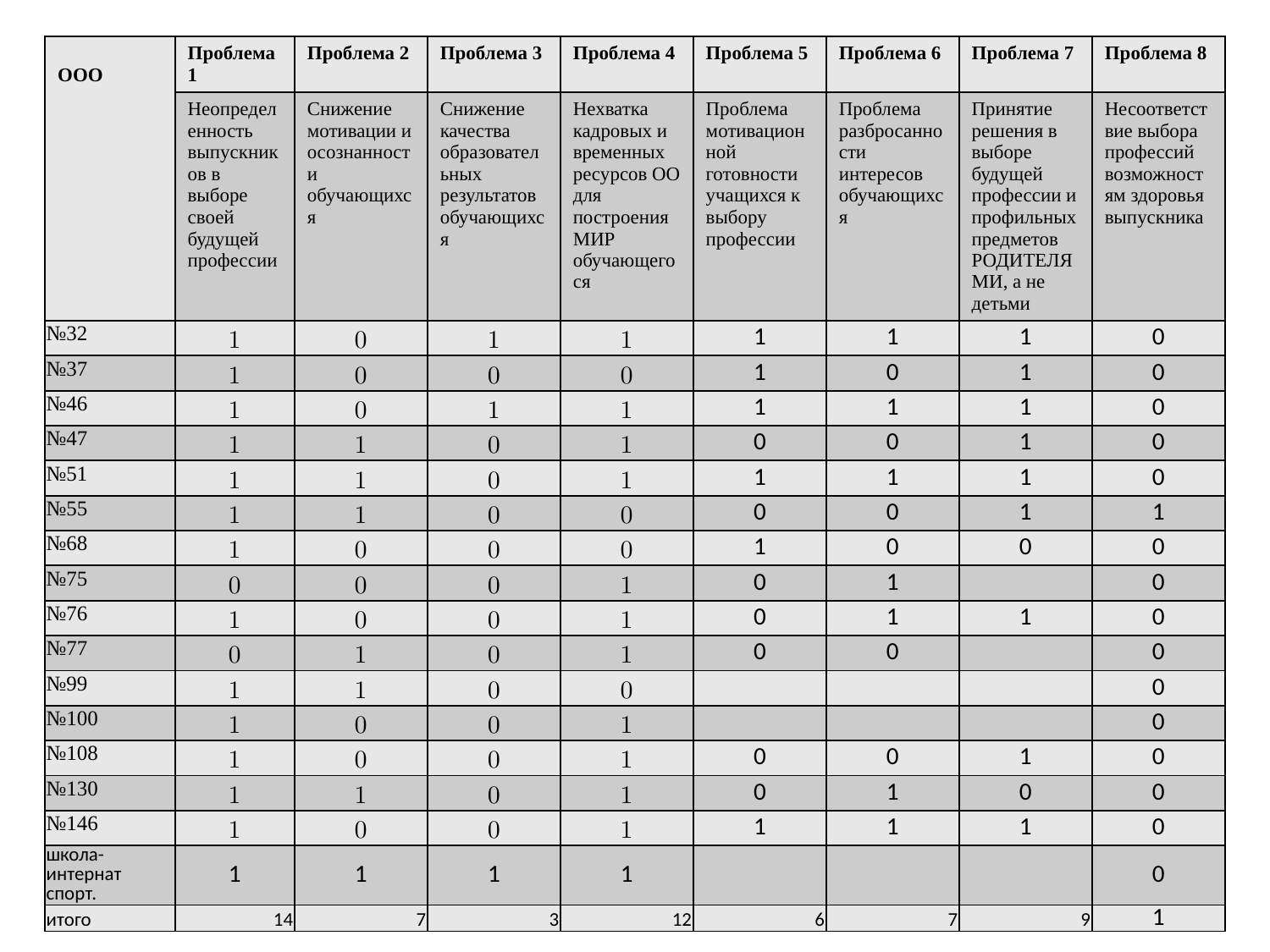

| ООО | Проблема 1 | Проблема 2 | Проблема 3 | Проблема 4 | Проблема 5 | Проблема 6 | Проблема 7 | Проблема 8 |
| --- | --- | --- | --- | --- | --- | --- | --- | --- |
|  | Неопределенность выпускников в выборе своей будущей профессии | Снижение мотивации и осознанности обучающихся | Снижение качества образовательных результатов обучающихся | Нехватка кадровых и временных ресурсов ОО для построения МИР обучающегося | Проблема мотивационной готовности учащихся к выбору профессии | Проблема разбросанности интересов обучающихся | Принятие решения в выборе будущей профессии и профильных предметов РОДИТЕЛЯМИ, а не детьми | Несоответствие выбора профессий возможностям здоровья выпускника |
| №32 | 1 | 0 | 1 | 1 | 1 | 1 | 1 | 0 |
| №37 | 1 | 0 | 0 | 0 | 1 | 0 | 1 | 0 |
| №46 | 1 | 0 | 1 | 1 | 1 | 1 | 1 | 0 |
| №47 | 1 | 1 | 0 | 1 | 0 | 0 | 1 | 0 |
| №51 | 1 | 1 | 0 | 1 | 1 | 1 | 1 | 0 |
| №55 | 1 | 1 | 0 | 0 | 0 | 0 | 1 | 1 |
| №68 | 1 | 0 | 0 | 0 | 1 | 0 | 0 | 0 |
| №75 | 0 | 0 | 0 | 1 | 0 | 1 |  | 0 |
| №76 | 1 | 0 | 0 | 1 | 0 | 1 | 1 | 0 |
| №77 | 0 | 1 | 0 | 1 | 0 | 0 |  | 0 |
| №99 | 1 | 1 | 0 | 0 |  |  |  | 0 |
| №100 | 1 | 0 | 0 | 1 |  |  |  | 0 |
| №108 | 1 | 0 | 0 | 1 | 0 | 0 | 1 | 0 |
| №130 | 1 | 1 | 0 | 1 | 0 | 1 | 0 | 0 |
| №146 | 1 | 0 | 0 | 1 | 1 | 1 | 1 | 0 |
| школа-интернат спорт. | 1 | 1 | 1 | 1 |  |  |  | 0 |
| итого | 14 | 7 | 3 | 12 | 6 | 7 | 9 | 1 |